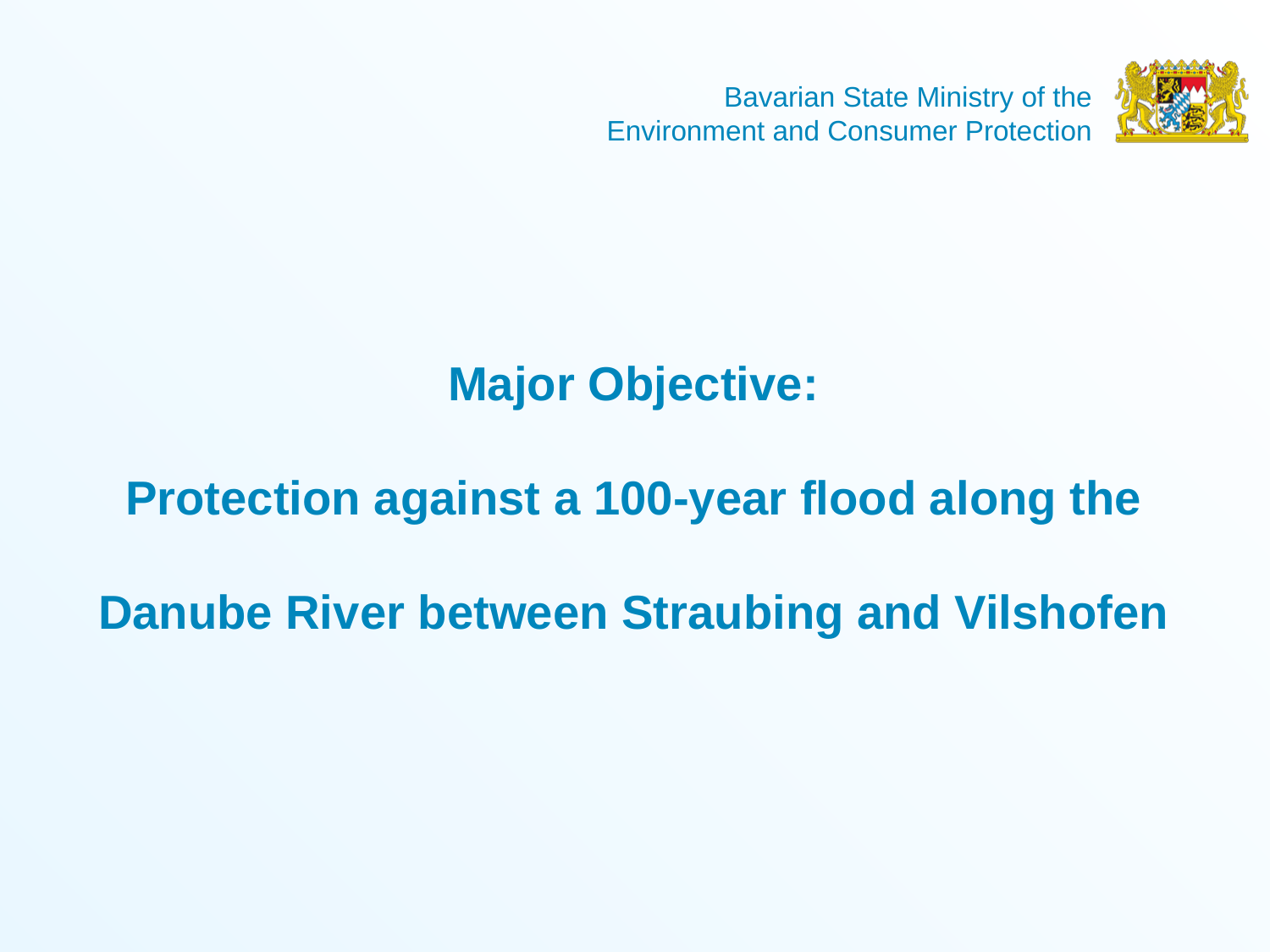

# Major Objective: Protection against a 100-year flood along the Danube River between Straubing and Vilshofen